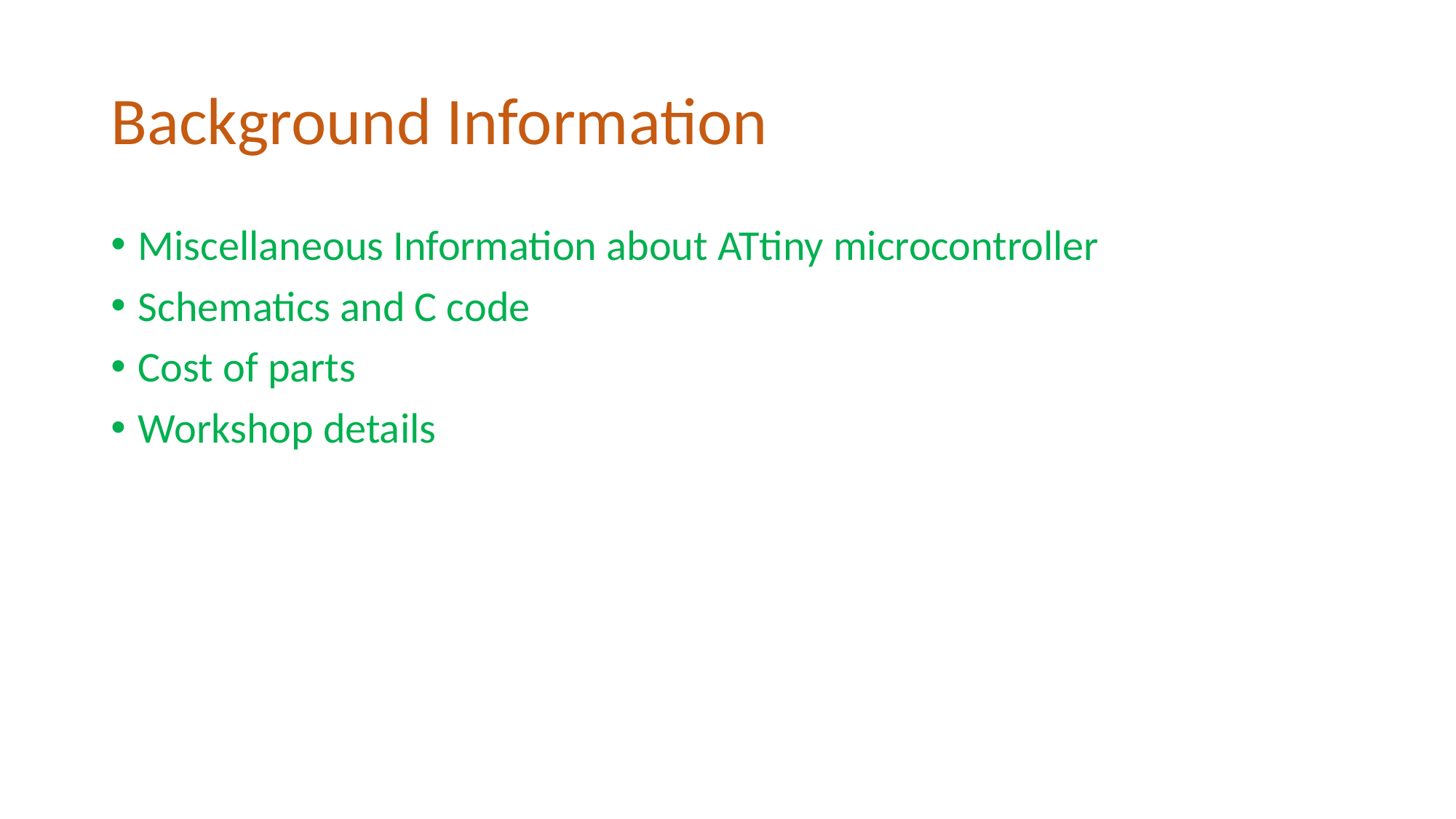

# Background Information
Miscellaneous Information about ATtiny microcontroller
Schematics and C code
Cost of parts
Workshop details